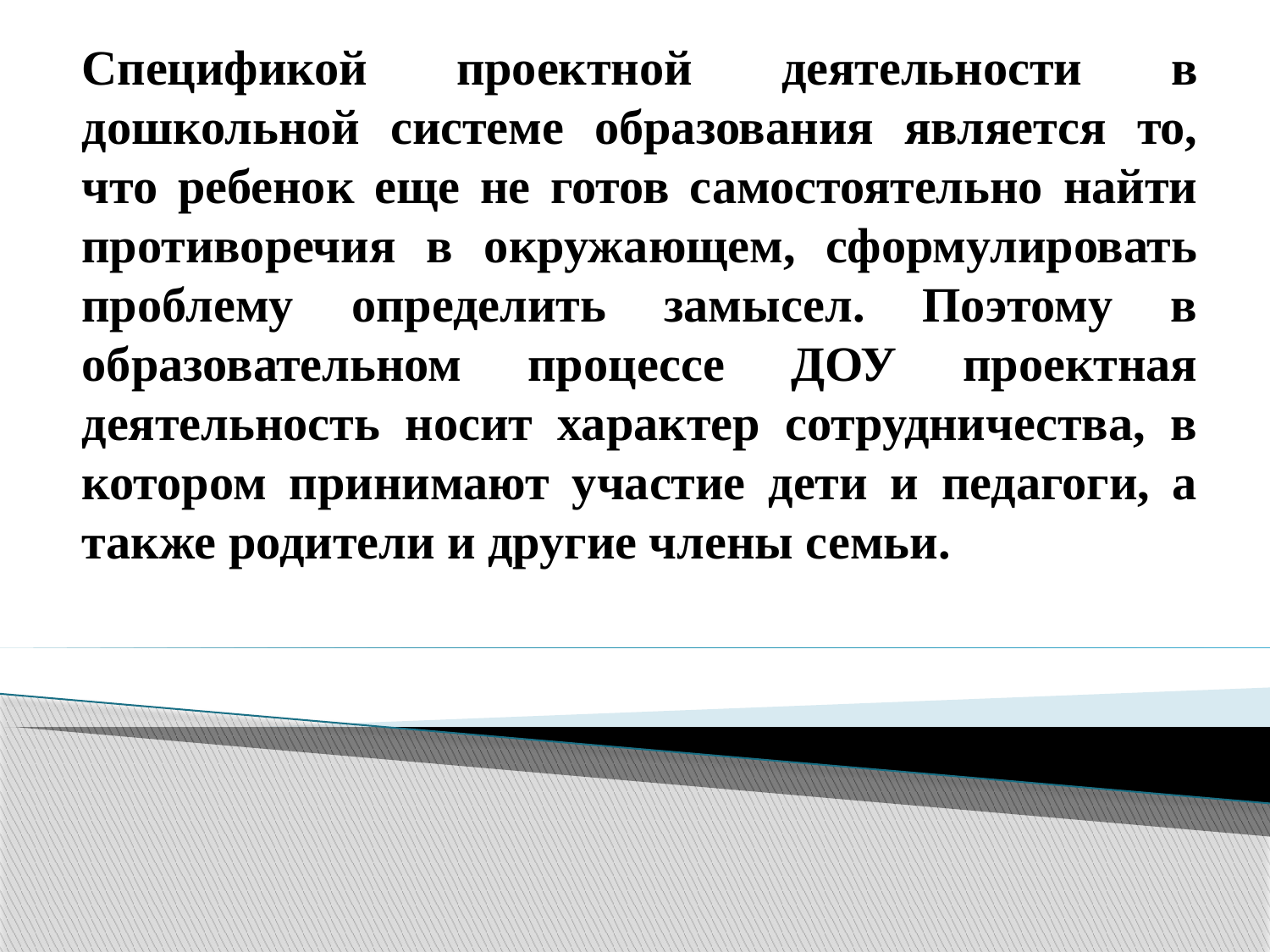

Спецификой проектной деятельности в дошкольной системе образования является то, что ребенок еще не готов самостоятельно найти противоречия в окружающем, сформулировать проблему определить замысел. Поэтому в образовательном процессе ДОУ проектная деятельность носит характер сотрудничества, в котором принимают участие дети и педагоги, а также родители и другие члены семьи.